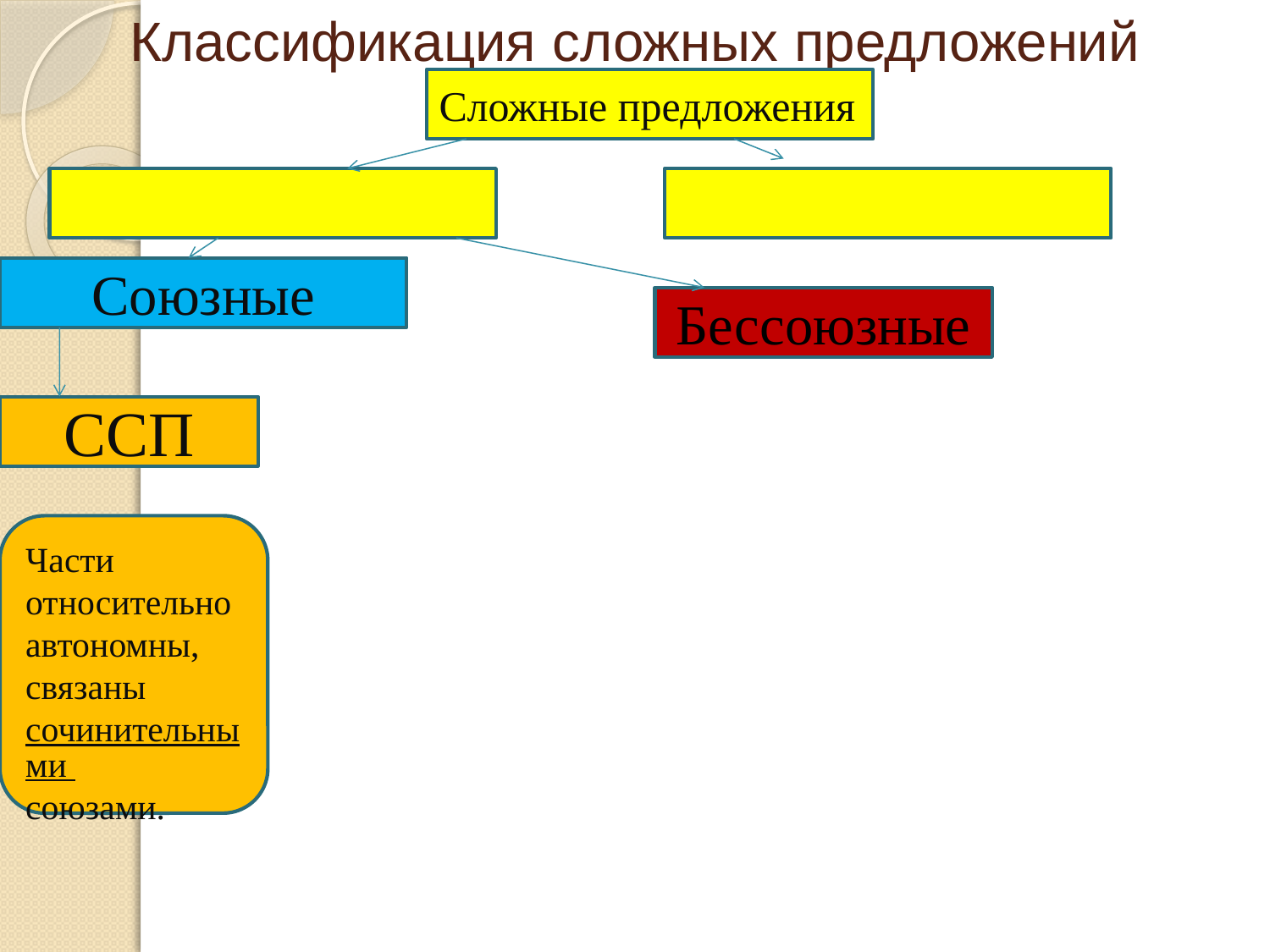

# Классификация сложных предложений
Сложные предложения

Союзные
Бессоюзные
ССП
Части относительно автономны, связаны сочинительными союзами.